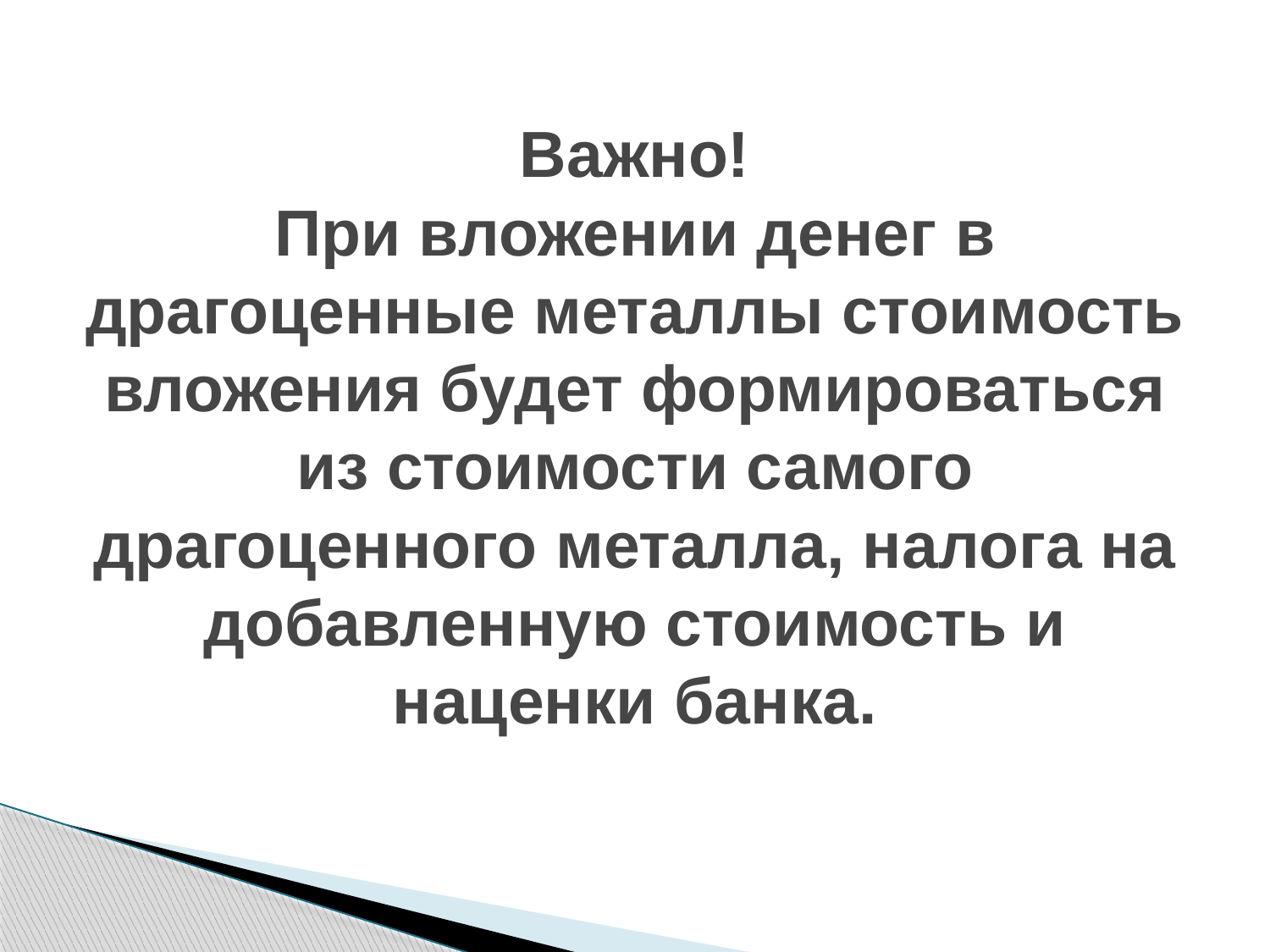

# Важно! При вложении денег в драгоценные металлы стоимость вложения будет формироваться из стоимости самого драгоценного металла, налога на добавленную стоимость и наценки банка.